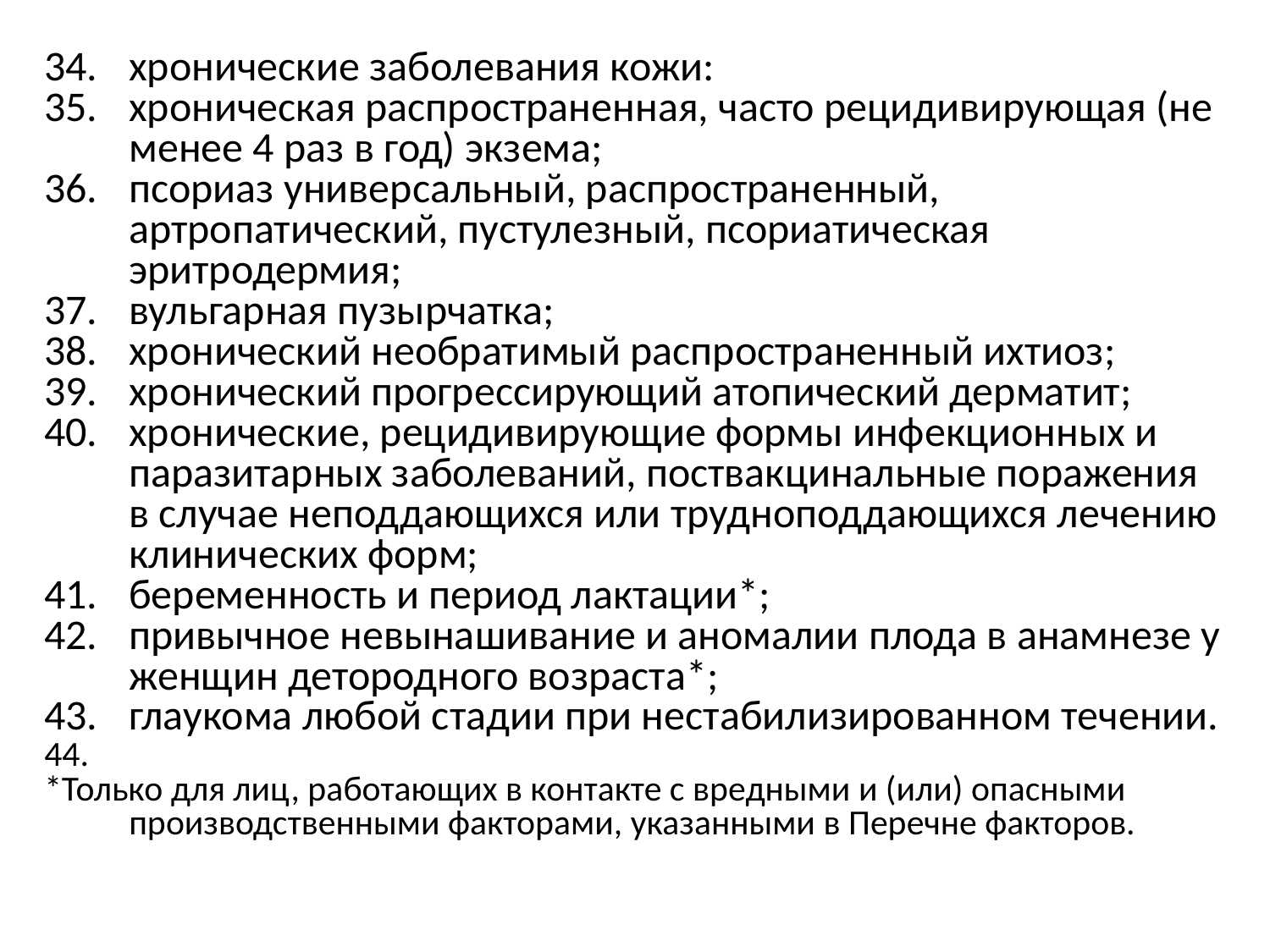

хронические заболевания кожи:
хроническая распространенная, часто рецидивирующая (не менее 4 раз в год) экзема;
псориаз универсальный, распространенный, артропатический, пустулезный, псориатическая эритродермия;
вульгарная пузырчатка;
хронический необратимый распространенный ихтиоз;
хронический прогрессирующий атопический дерматит;
хронические, рецидивирующие формы инфекционных и паразитарных заболеваний, поствакцинальные поражения в случае неподдающихся или трудноподдающихся лечению клинических форм;
беременность и период лактации*;
привычное невынашивание и аномалии плода в анамнезе у женщин детородного возраста*;
глаукома любой стадии при нестабилизированном течении.

*Только для лиц, работающих в контакте с вредными и (или) опасными производственными факторами, указанными в Перечне факторов.